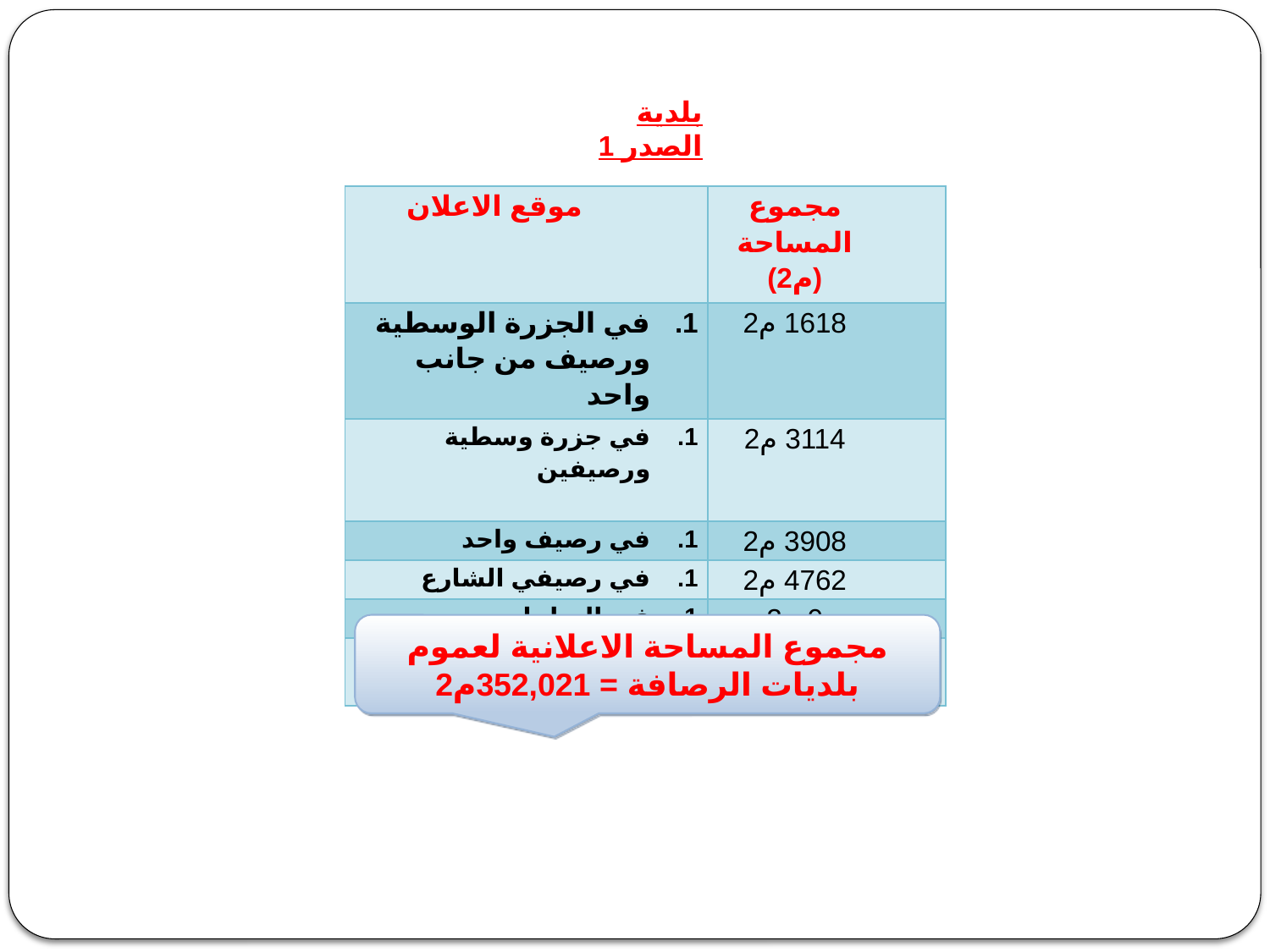

بلدية الصدر 1
| موقع الاعلان | مجموع المساحة (م2) |
| --- | --- |
| في الجزرة الوسطية ورصيف من جانب واحد | 1618 م2 |
| في جزرة وسطية ورصيفين | 3114 م2 |
| في رصيف واحد | 3908 م2 |
| في رصيفي الشارع | 4762 م2 |
| في الساحات | 0 م2 |
| المساحة الاعلانية المتاحة للبلدية | 13402 م2 |
مجموع المساحة الاعلانية لعموم بلديات الرصافة = 352,021م2